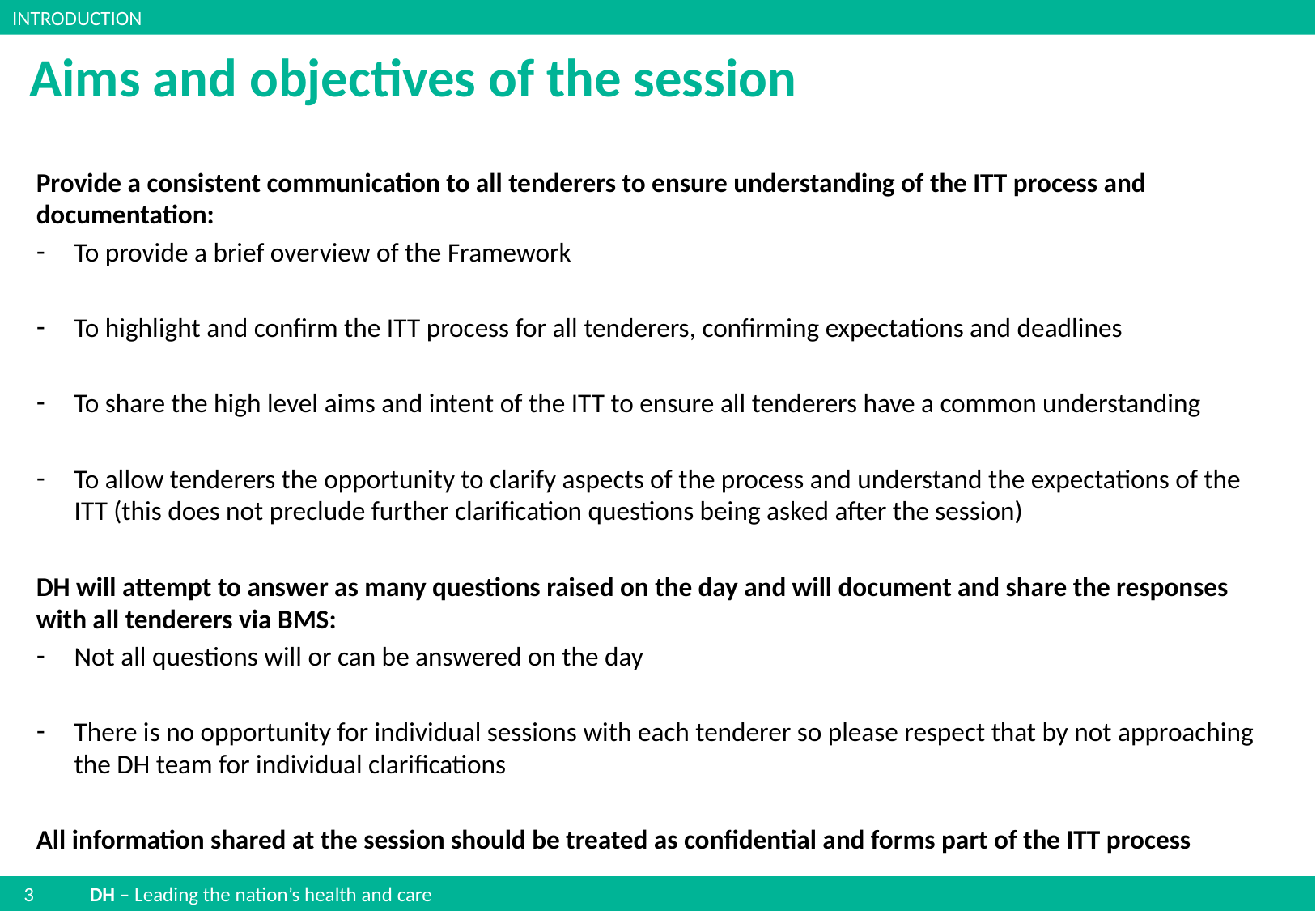

INTRODUCTION
# Aims and objectives of the session
Provide a consistent communication to all tenderers to ensure understanding of the ITT process and documentation:
To provide a brief overview of the Framework

To highlight and confirm the ITT process for all tenderers, confirming expectations and deadlines

To share the high level aims and intent of the ITT to ensure all tenderers have a common understanding

To allow tenderers the opportunity to clarify aspects of the process and understand the expectations of the  ITT (this does not preclude further clarification questions being asked after the session)

DH will attempt to answer as many questions raised on the day and will document and share the responses with all tenderers via BMS:
Not all questions will or can be answered on the day

There is no opportunity for individual sessions with each tenderer so please respect that by not approaching the DH team for individual clarifications

All information shared at the session should be treated as confidential and forms part of the ITT process